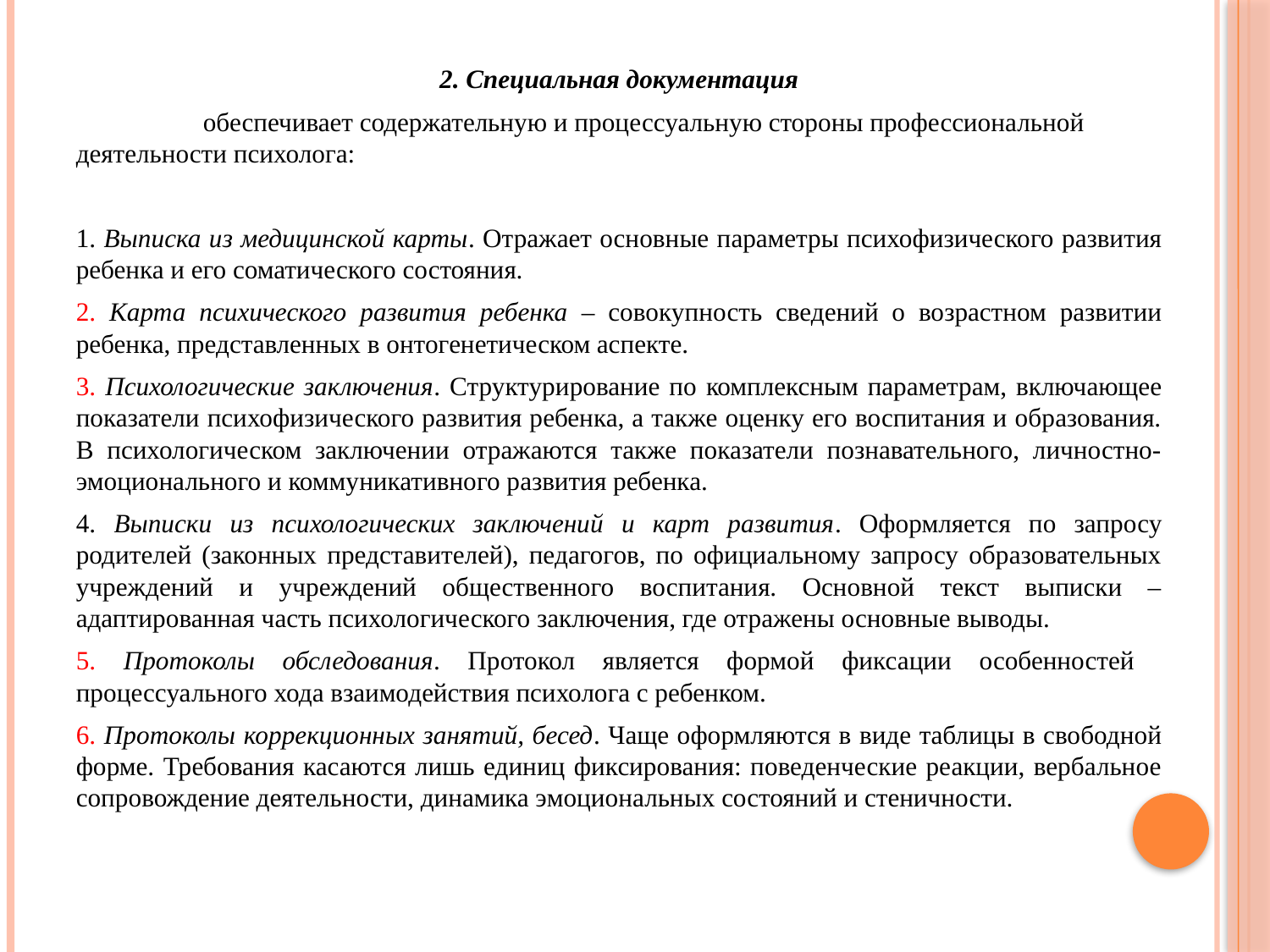

2. Специальная документация
	обеспечивает содержательную и процессуальную стороны профессиональной деятельности психолога:

1. Выписка из медицинской карты. Отражает основные параметры психофизического развития ребенка и его соматического состояния.
2. Карта психического развития ребенка – совокупность сведений о возрастном развитии ребенка, представленных в онтогенетическом аспекте.
3. Психологические заключения. Структурирование по комплексным параметрам, включающее показатели психофизического развития ребенка, а также оценку его воспитания и образования. В психологическом заключении отражаются также показатели познавательного, личностно-эмоционального и коммуникативного развития ребенка.
4. Выписки из психологических заключений и карт развития. Оформляется по запросу родителей (законных представителей), педагогов, по официальному запросу образовательных учреждений и учреждений общественного воспитания. Основной текст выписки – адаптированная часть психологического заключения, где отражены основные выводы.
5. Протоколы обследования. Протокол является формой фиксации особенностей  процессуального хода взаимодействия психолога с ребенком.
6. Протоколы коррекционных занятий, бесед. Чаще оформляются в виде таблицы в свободной форме. Требования касаются лишь единиц фиксирования: поведенческие реакции, вербальное сопровождение деятельности, динамика эмоциональных состояний и стеничности.